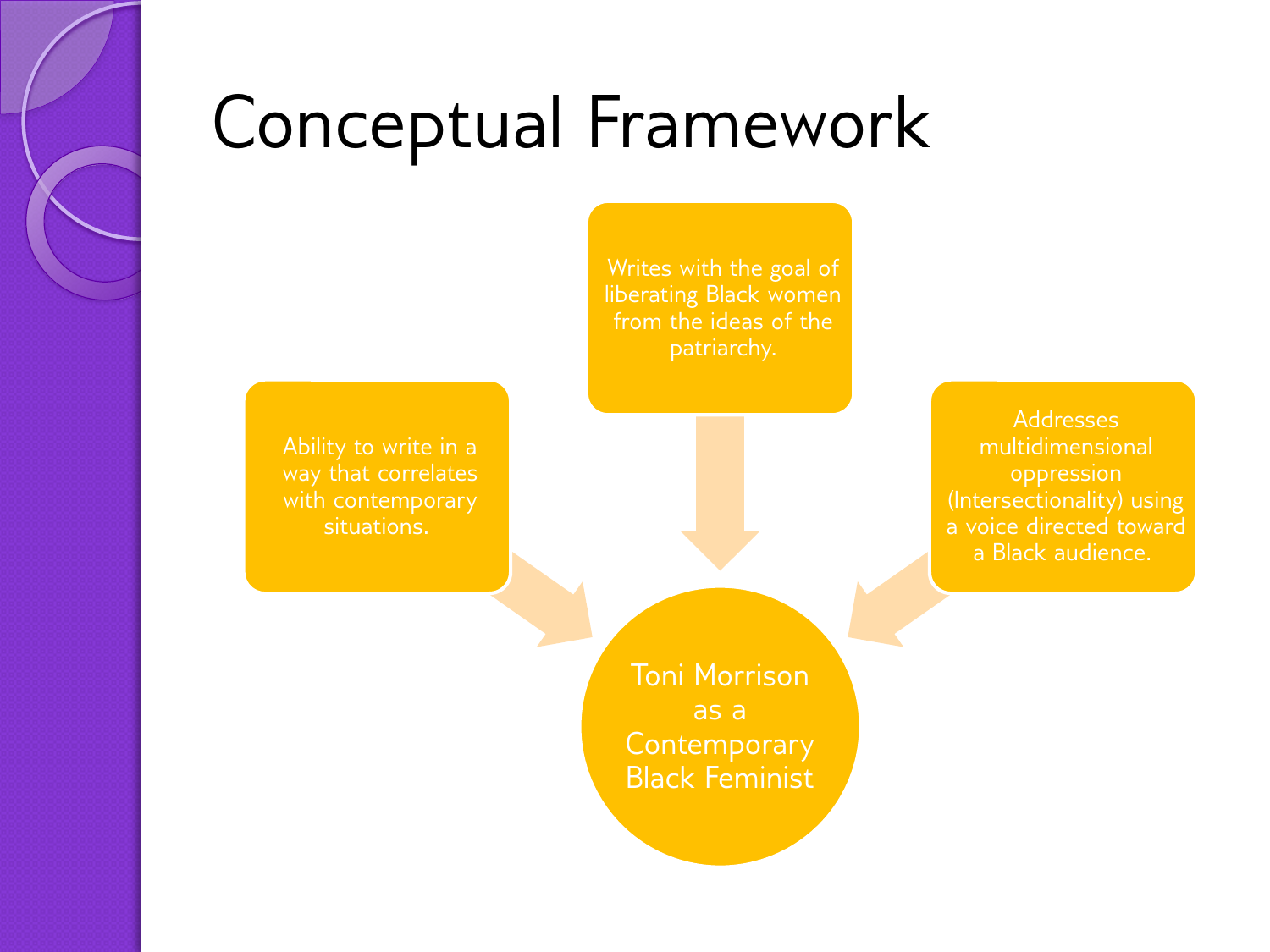

# Conceptual Framework
Toni Morrison as a Contemporary Black Feminist
Ability to write in a way that correlates with contemporary situations.
Writes with the goal of liberating Black women from the ideas of the patriarchy.
Addresses multidimensional oppression (Intersectionality) using a voice directed toward a Black audience.